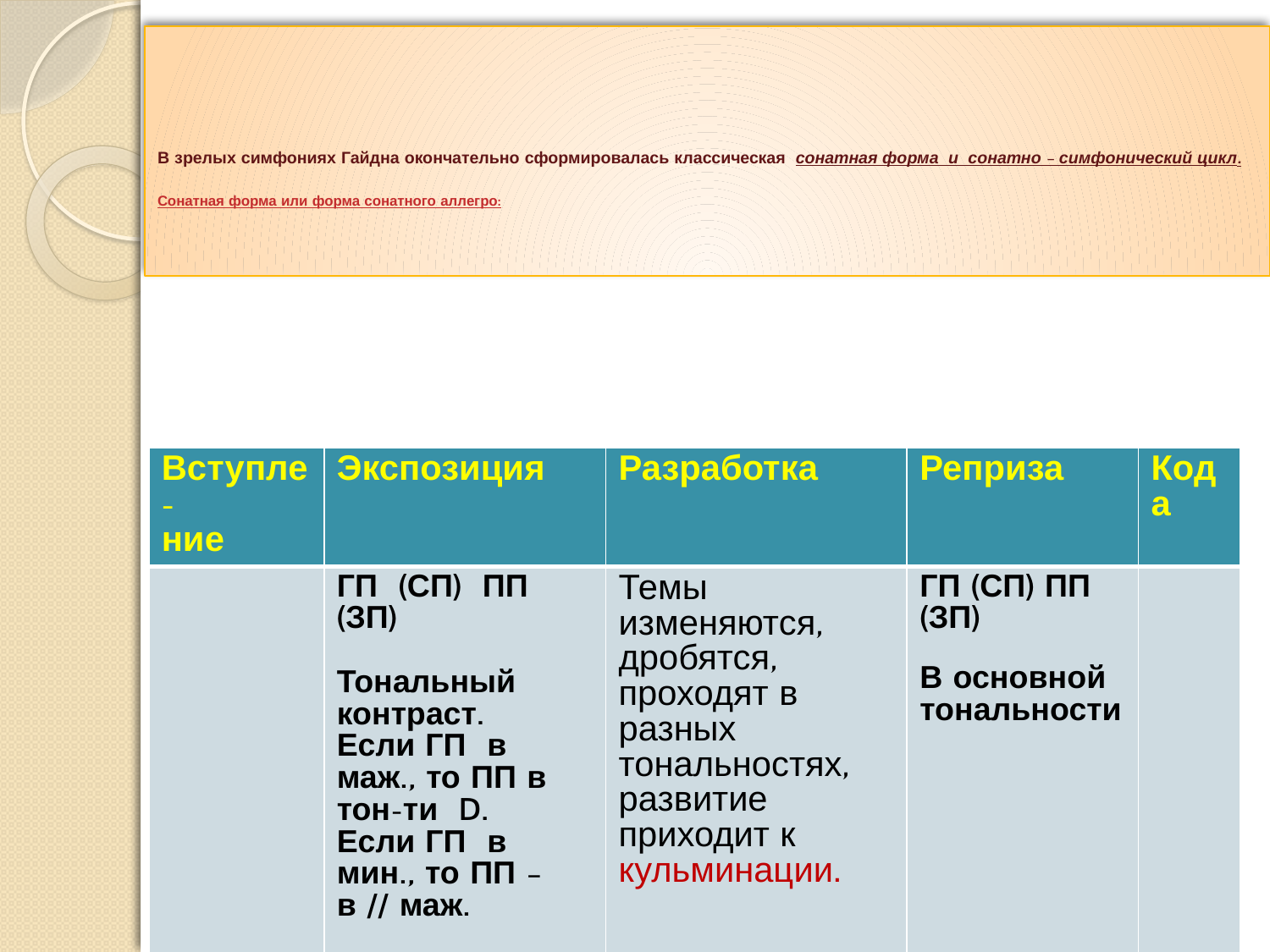

# В зрелых симфониях Гайдна окончательно сформировалась классическая  сонатная форма  и  сонатно – симфонический цикл. Сонатная форма или форма сонатного аллегро:
| Вступле - ние | Экспозиция | Разработка | Реприза | Кода |
| --- | --- | --- | --- | --- |
|  | ГП (СП) ПП (ЗП) Тональный контраст. Если ГП в маж., то ПП в тон-ти D. Если ГП в мин., то ПП – в // маж. | Темы изменяются, дробятся, проходят в разных тональностях, развитие приходит к кульминации. | ГП (СП) ПП (ЗП) В основной тональности |  |
28